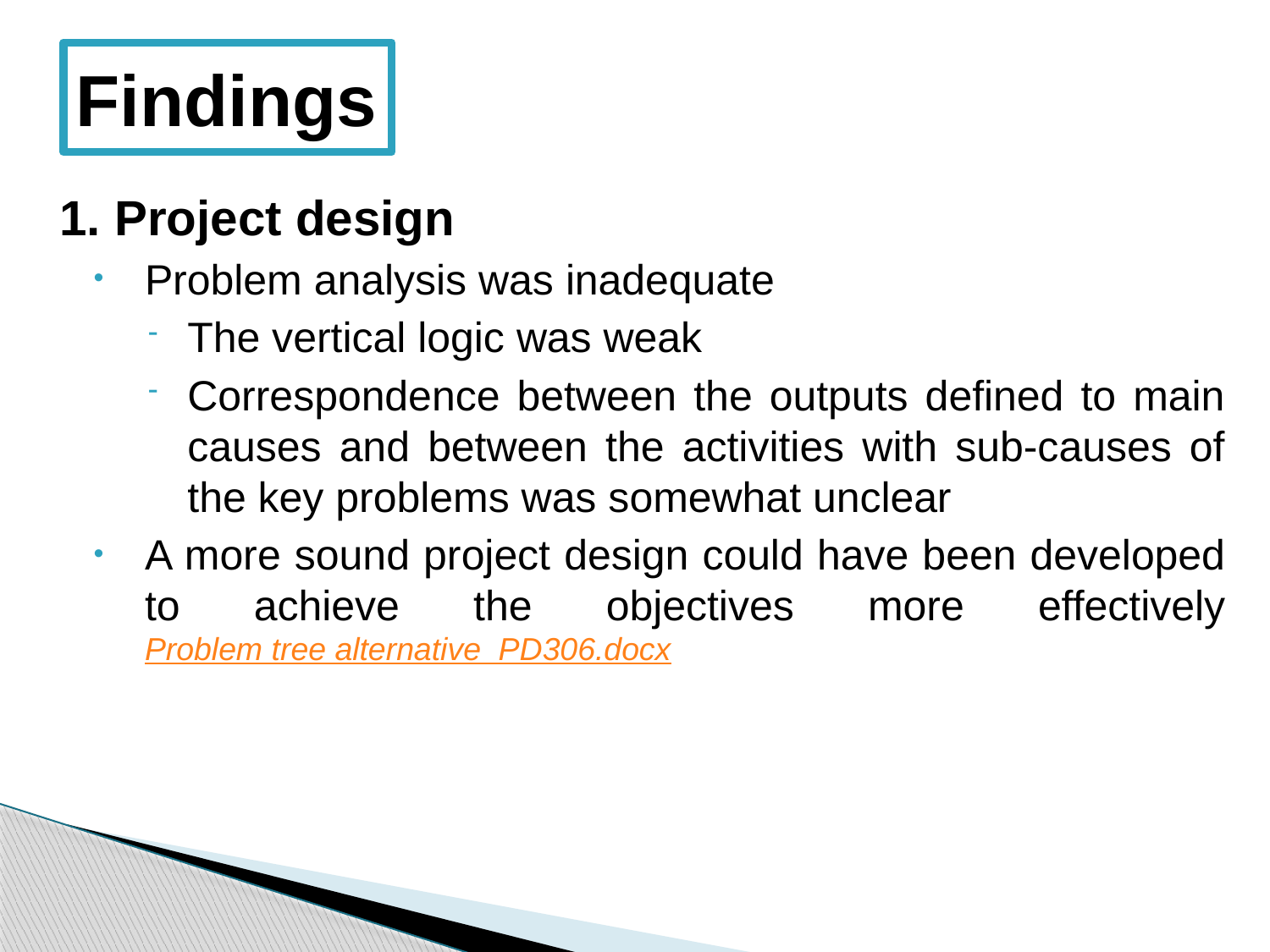

# Findings
1. Project design
Problem analysis was inadequate
The vertical logic was weak
Correspondence between the outputs defined to main causes and between the activities with sub-causes of the key problems was somewhat unclear
A more sound project design could have been developed to achieve the objectives more effectively Problem tree alternative_PD306.docx